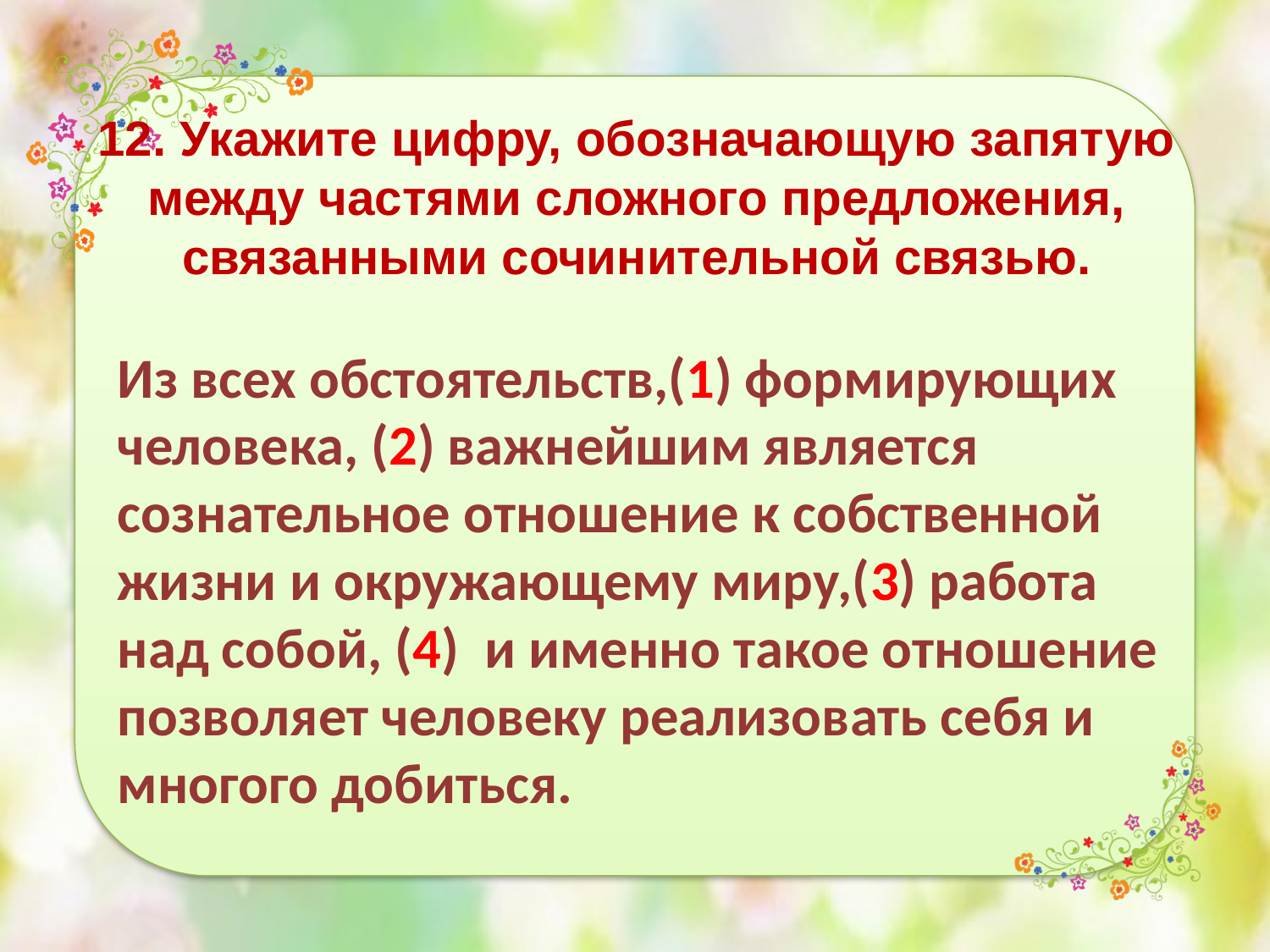

# 12. Укажите цифру, обозначающую запятую между частями сложного предложения, связанными сочинительной связью.
Из всех обстоятельств,(1) формирующих человека, (2) важнейшим является   сознательное отношение к собственной жизни и окружающему миру,(3) работа над собой, (4)  и именно такое отношение позволяет человеку реализовать себя и многого добиться.